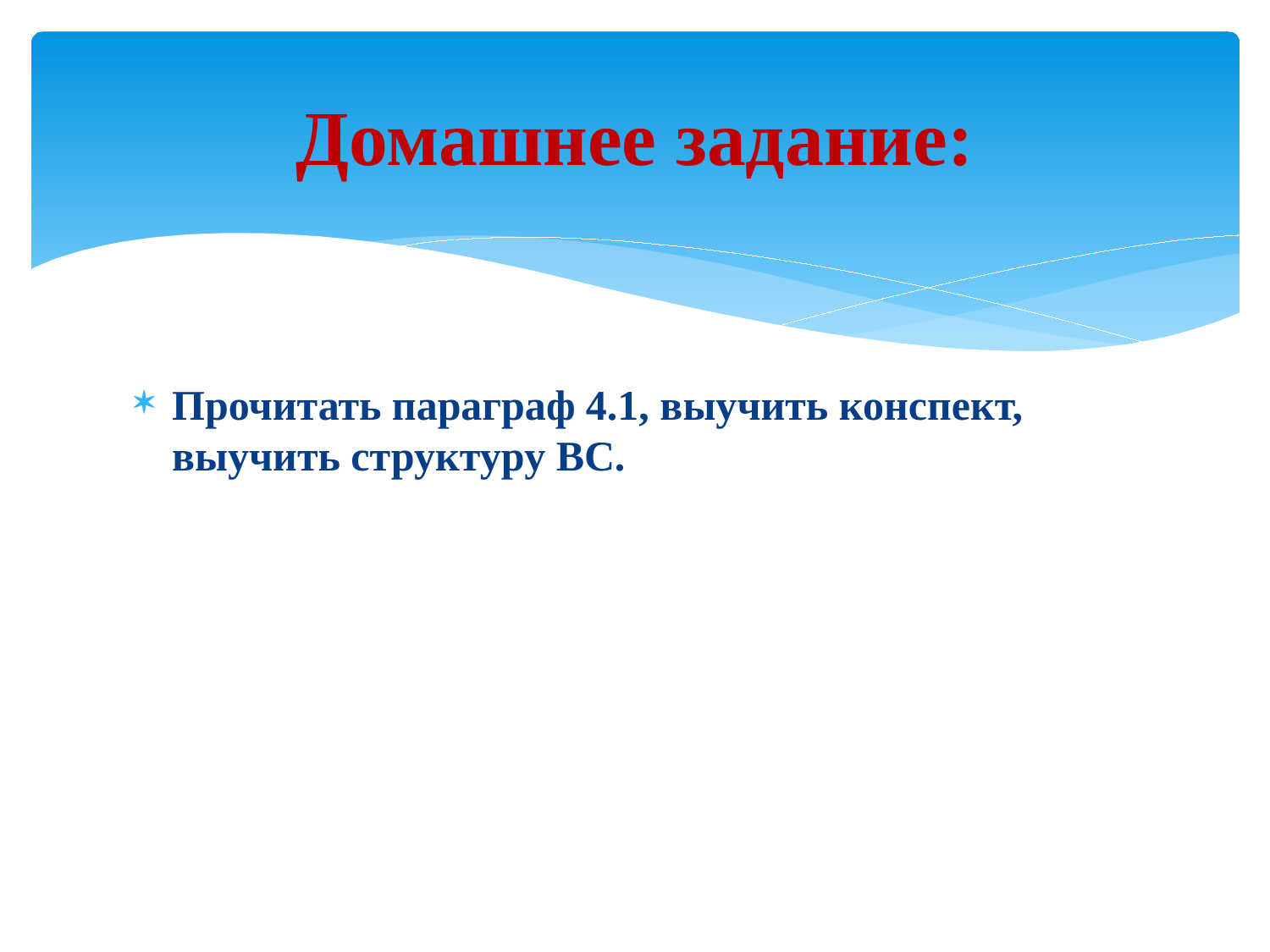

# Домашнее задание:
Прочитать параграф 4.1, выучить конспект, выучить структуру ВС.